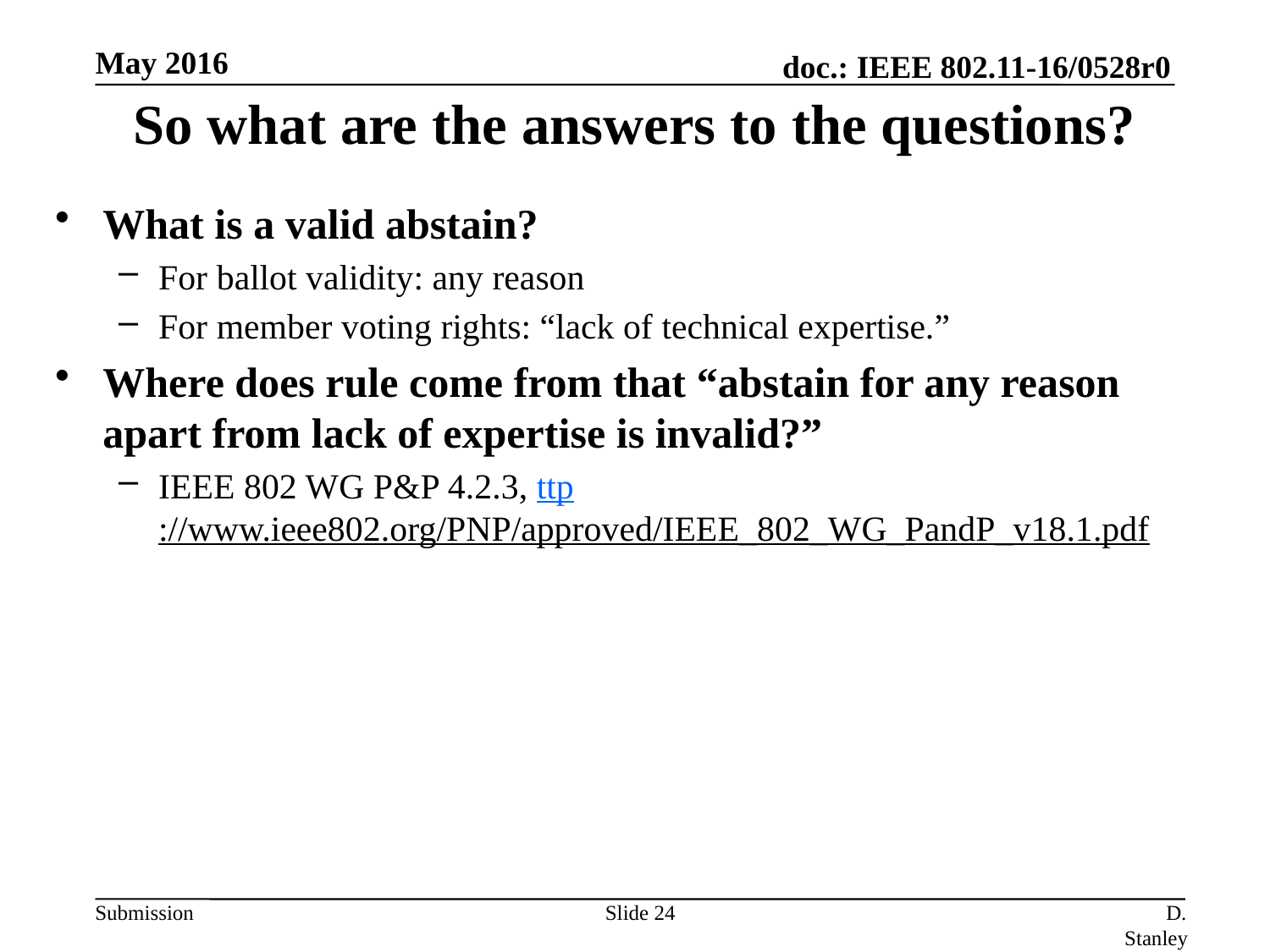

May 2016
# So what are the answers to the questions?
What is a valid abstain?
For ballot validity: any reason
For member voting rights: “lack of technical expertise.”
Where does rule come from that “abstain for any reason apart from lack of expertise is invalid?”
IEEE 802 WG P&P 4.2.3, ttp://www.ieee802.org/PNP/approved/IEEE_802_WG_PandP_v18.1.pdf

Slide 24
D. Stanley, HP Enterprise